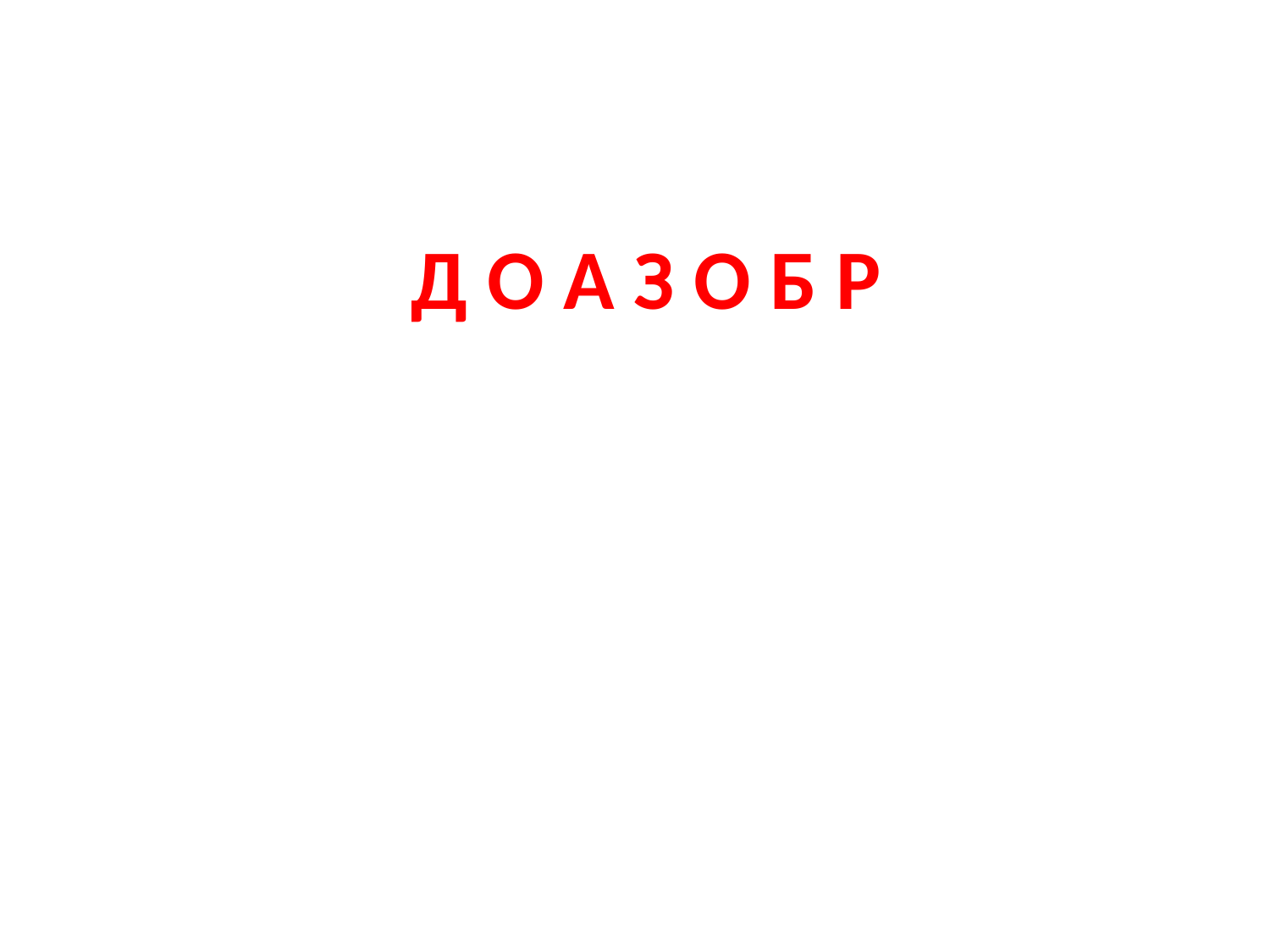

# Д О А З О Б Р